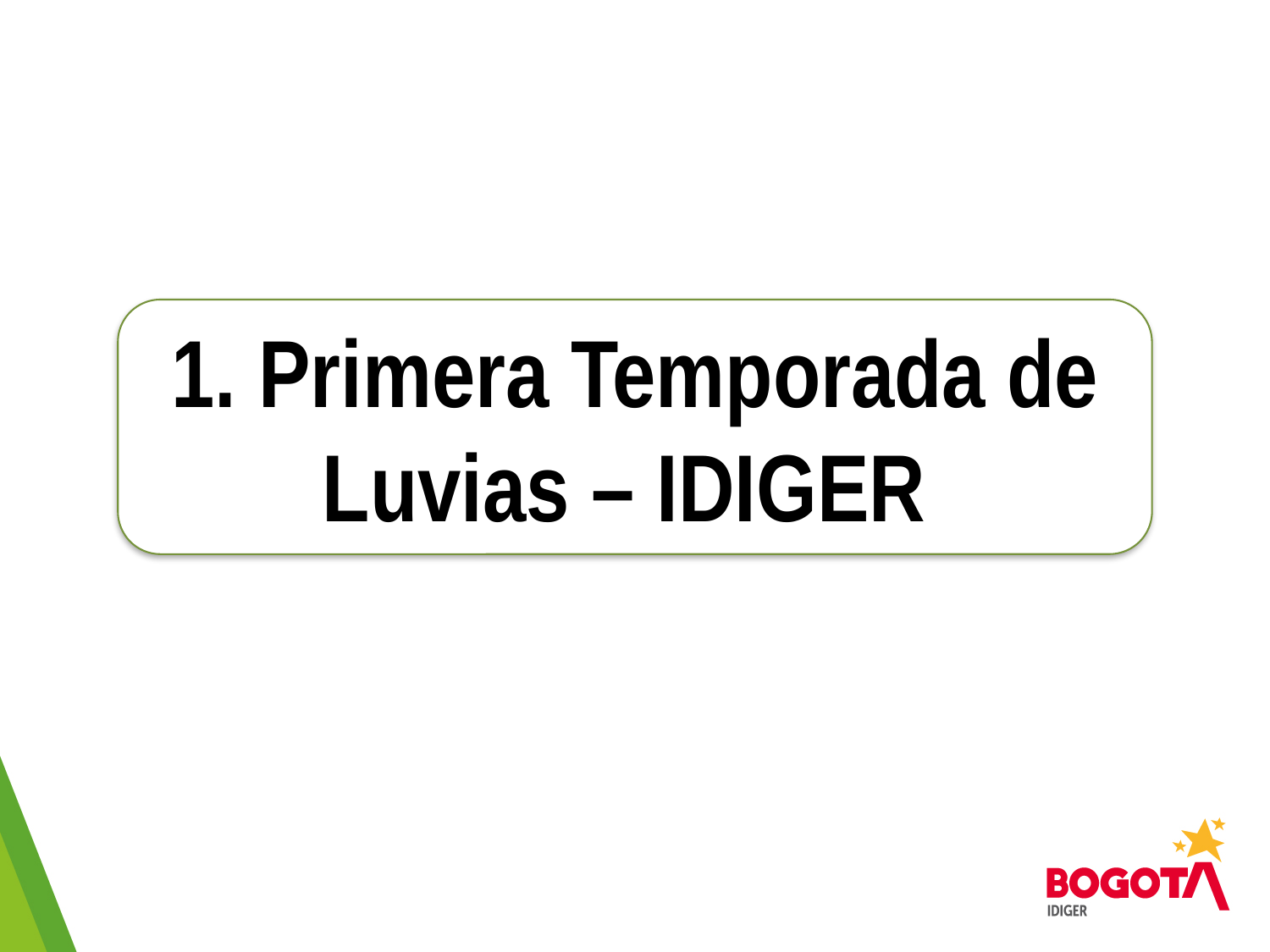

1. Primera Temporada de Luvias – IDIGER